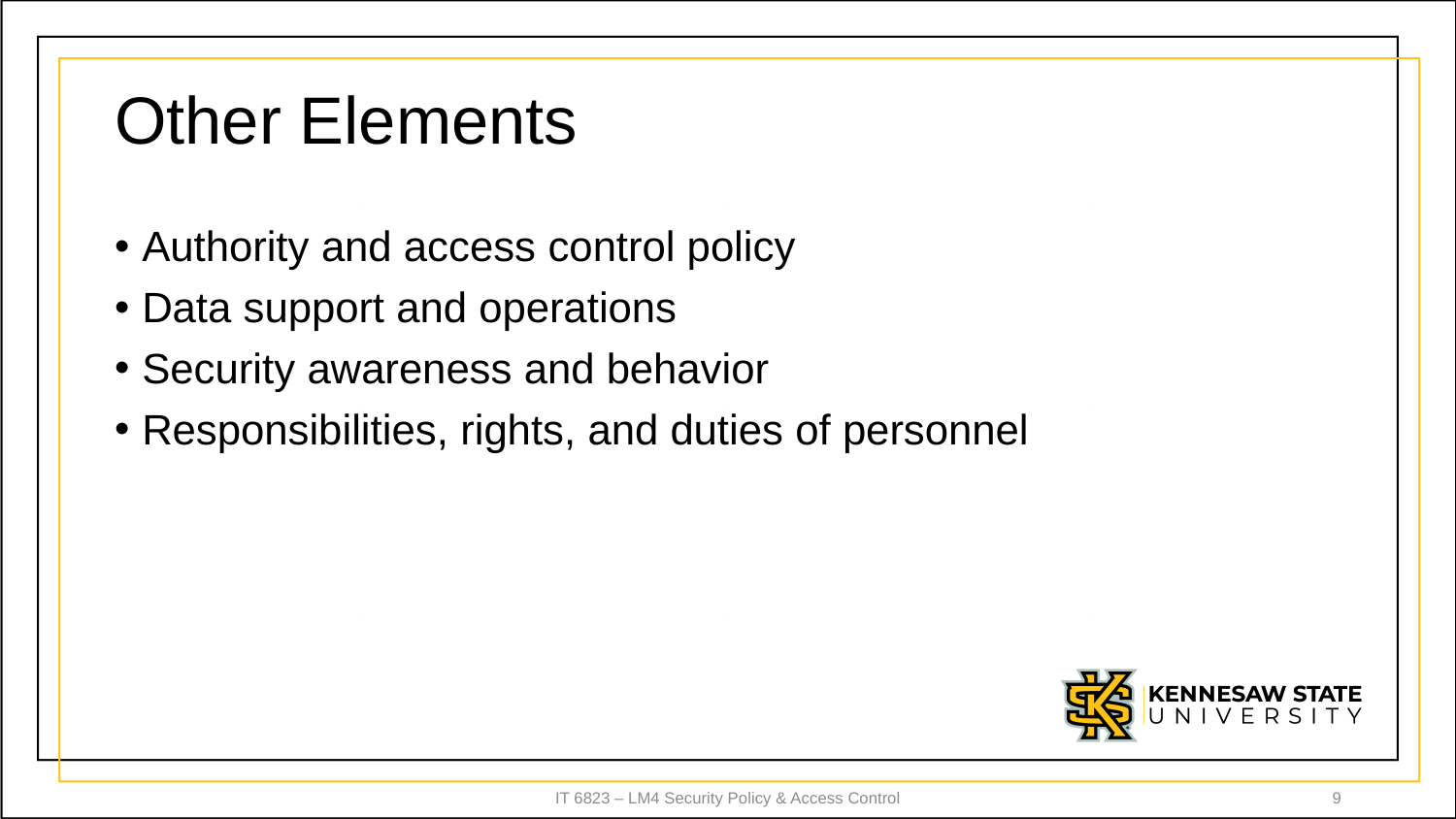

# Other Elements
Authority and access control policy
Data support and operations
Security awareness and behavior
Responsibilities, rights, and duties of personnel
IT 6823 – LM4 Security Policy & Access Control
9